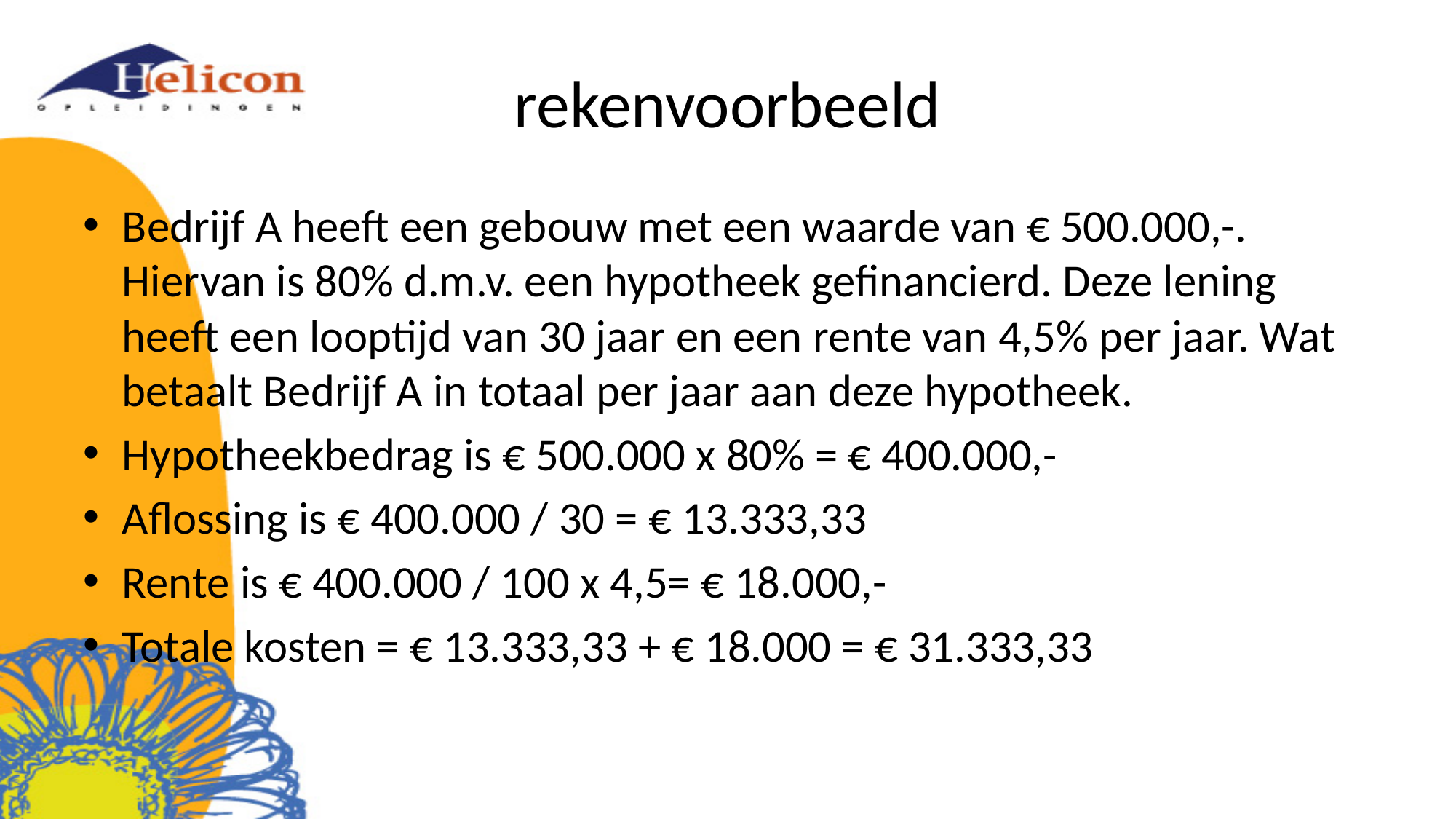

# rekenvoorbeeld
Bedrijf A heeft een gebouw met een waarde van € 500.000,-. Hiervan is 80% d.m.v. een hypotheek gefinancierd. Deze lening heeft een looptijd van 30 jaar en een rente van 4,5% per jaar. Wat betaalt Bedrijf A in totaal per jaar aan deze hypotheek.
Hypotheekbedrag is € 500.000 x 80% = € 400.000,-
Aflossing is € 400.000 / 30 = € 13.333,33
Rente is € 400.000 / 100 x 4,5= € 18.000,-
Totale kosten = € 13.333,33 + € 18.000 = € 31.333,33